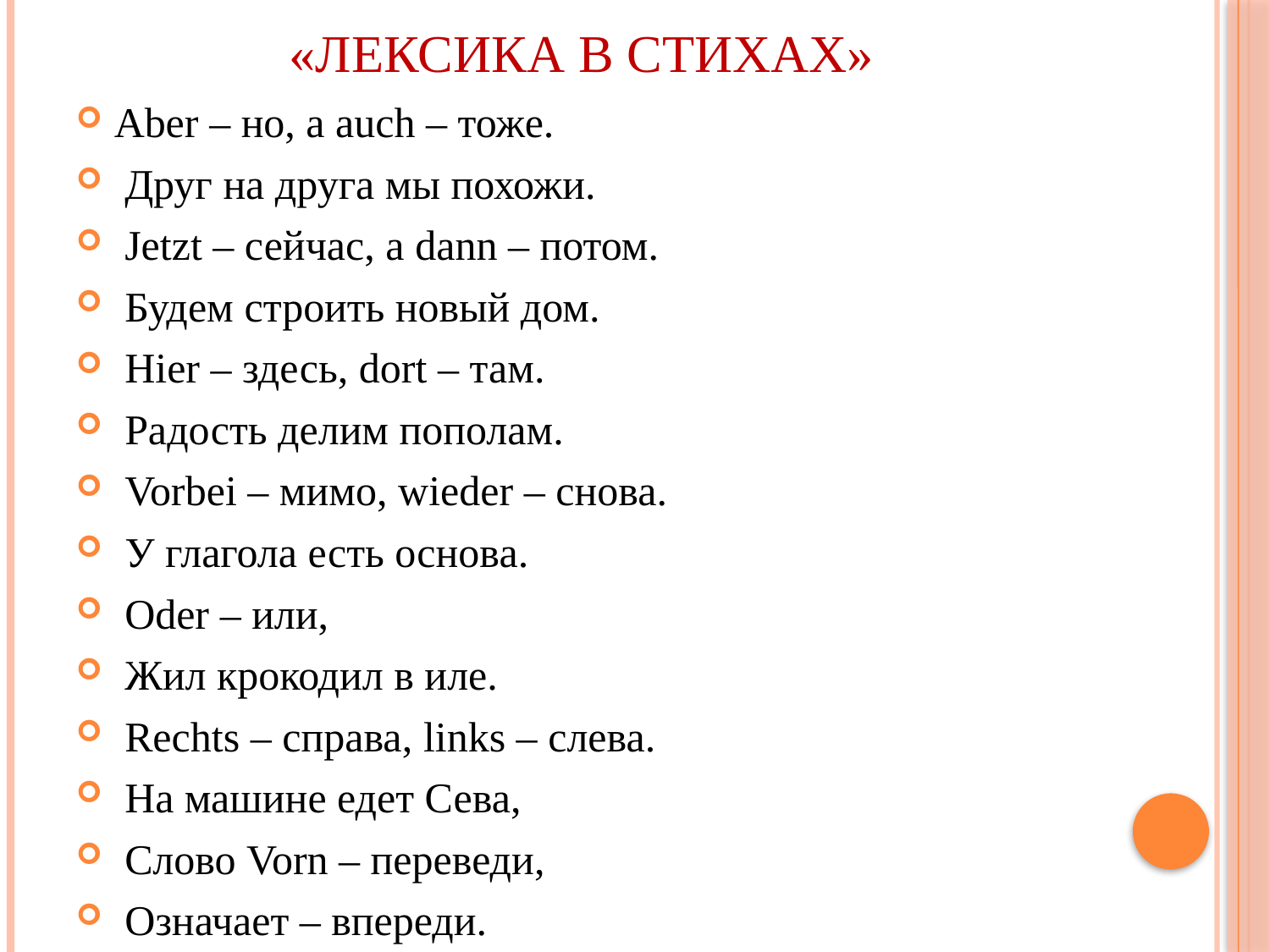

# «ЛЕКСИКА В СТИХАХ»
Aber – но, а аuch – тоже.
 Друг на друга мы похожи.
 Jetzt – сейчас, а dann – потом.
 Будем строить новый дом.
 Hier – здесь, dort – там.
 Радость делим пополам.
 Vorbei – мимо, wieder – снова.
 У глагола есть основа.
 Oder – или,
 Жил крокодил в иле.
 Rechts – справа, links – слева.
 На машине едет Сева,
 Слово Vorn – переведи,
 Означает – впереди.